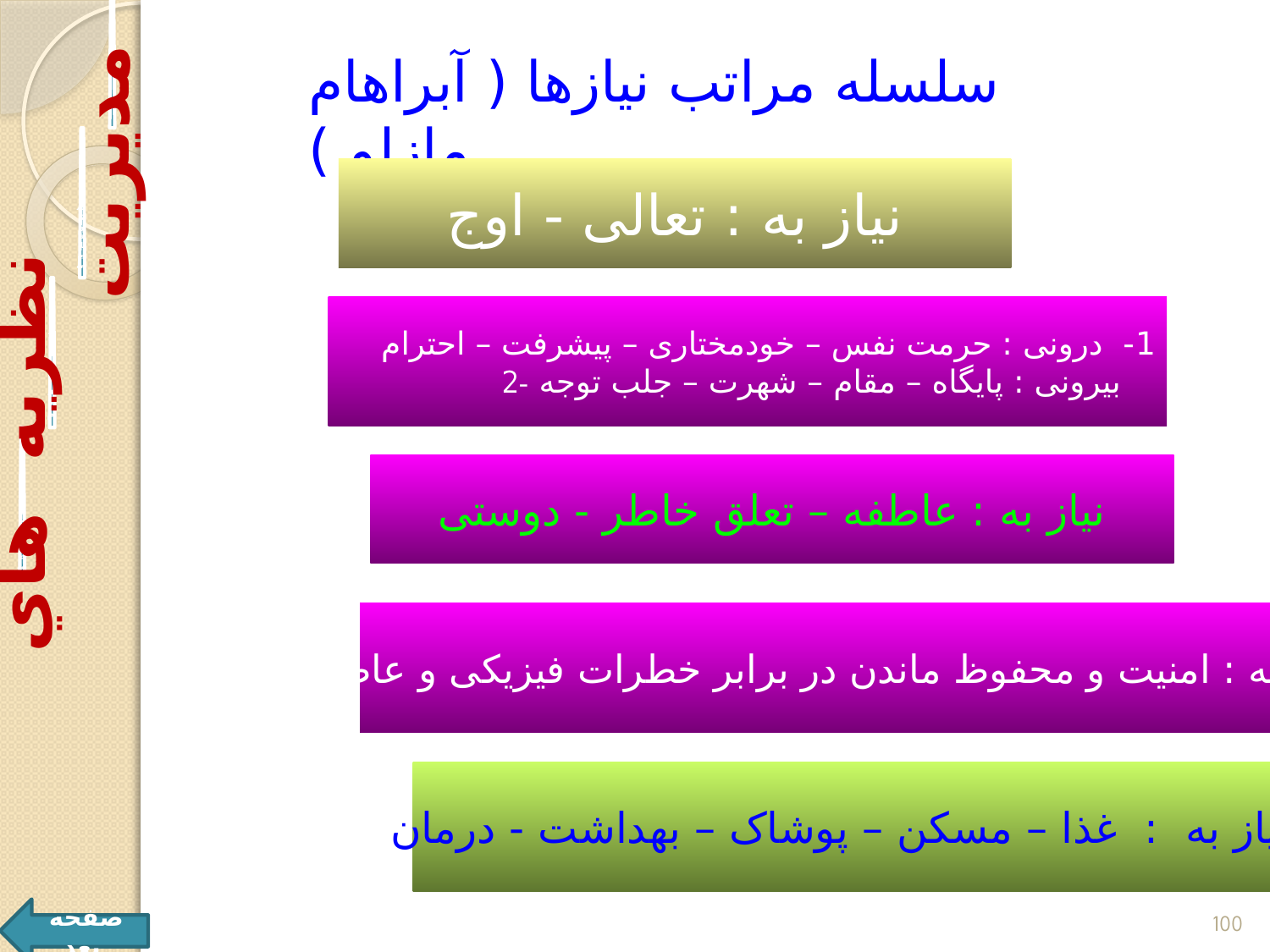

نیاز خود شکوفایی
نیاز احترام
نیازهای اجتماعی
سلسله مراتب نیازها ( آبراهام مازلو )
نیاز به : تعالی - اوج
    نیاز های : 1-  درونی : حرمت نفس – خودمختاری – پیشرفت – احترام
                 2- بیرونی : پایگاه – مقام – شهرت – جلب توجه
    نظريه هاي مديريت
نیاز به : عاطفه – تعلق خاطر - دوستی
نیاز به : امنیت و محفوظ ماندن در برابر خطرات فیزیکی و عاطفی
نیاز به  :  غذا – مسکن – پوشاک – بهداشت - درمان
100
صفحه  بعد